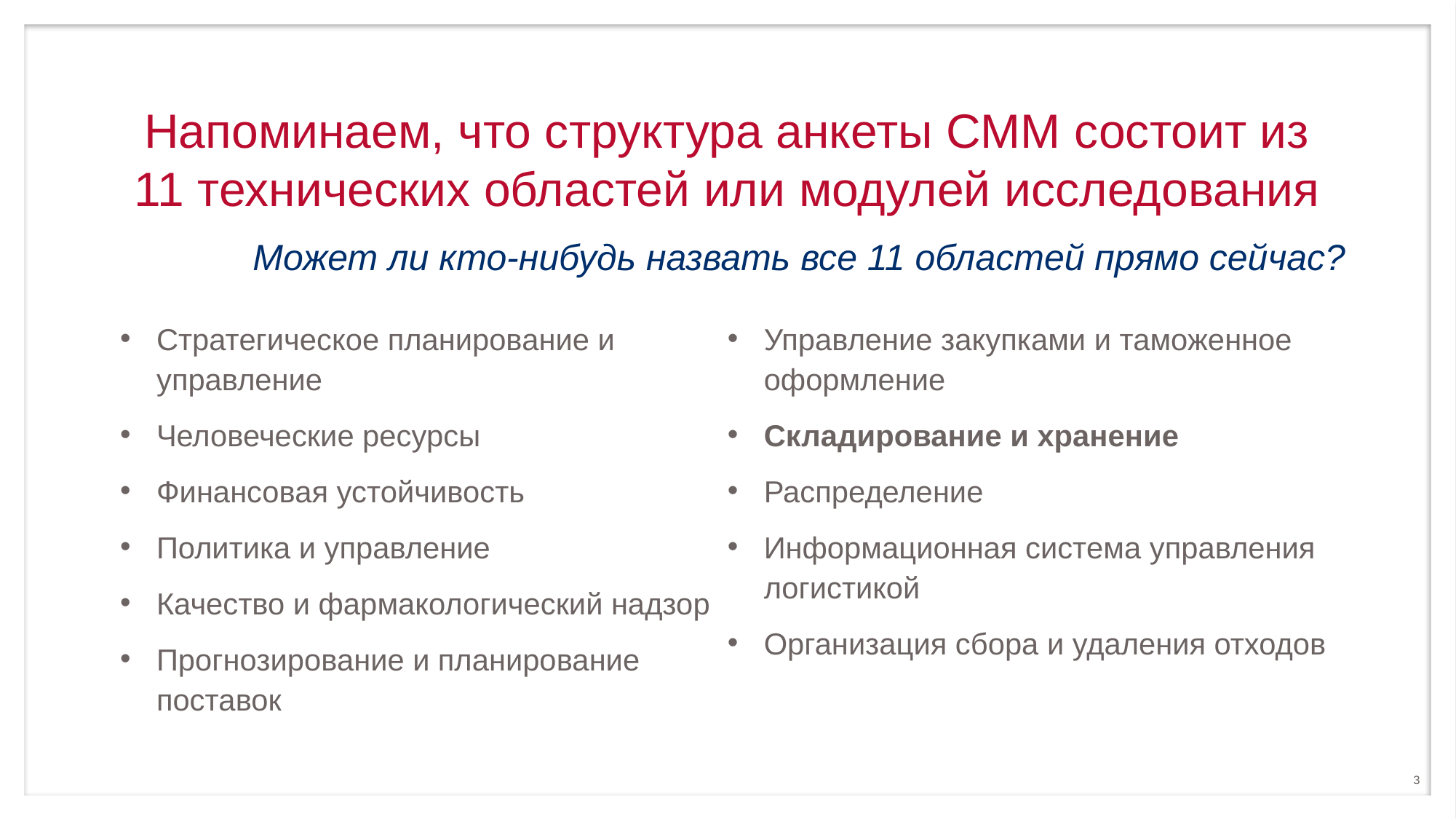

# Напоминаем, что структура анкеты CMM состоит из 11 технических областей или модулей исследования
Может ли кто-нибудь назвать все 11 областей прямо сейчас?
Стратегическое планирование и управление
Человеческие ресурсы
Финансовая устойчивость
Политика и управление
Качество и фармакологический надзор
Прогнозирование и планирование поставок
Управление закупками и таможенное оформление
Складирование и хранение
Распределение
Информационная система управления логистикой
Организация сбора и удаления отходов

3